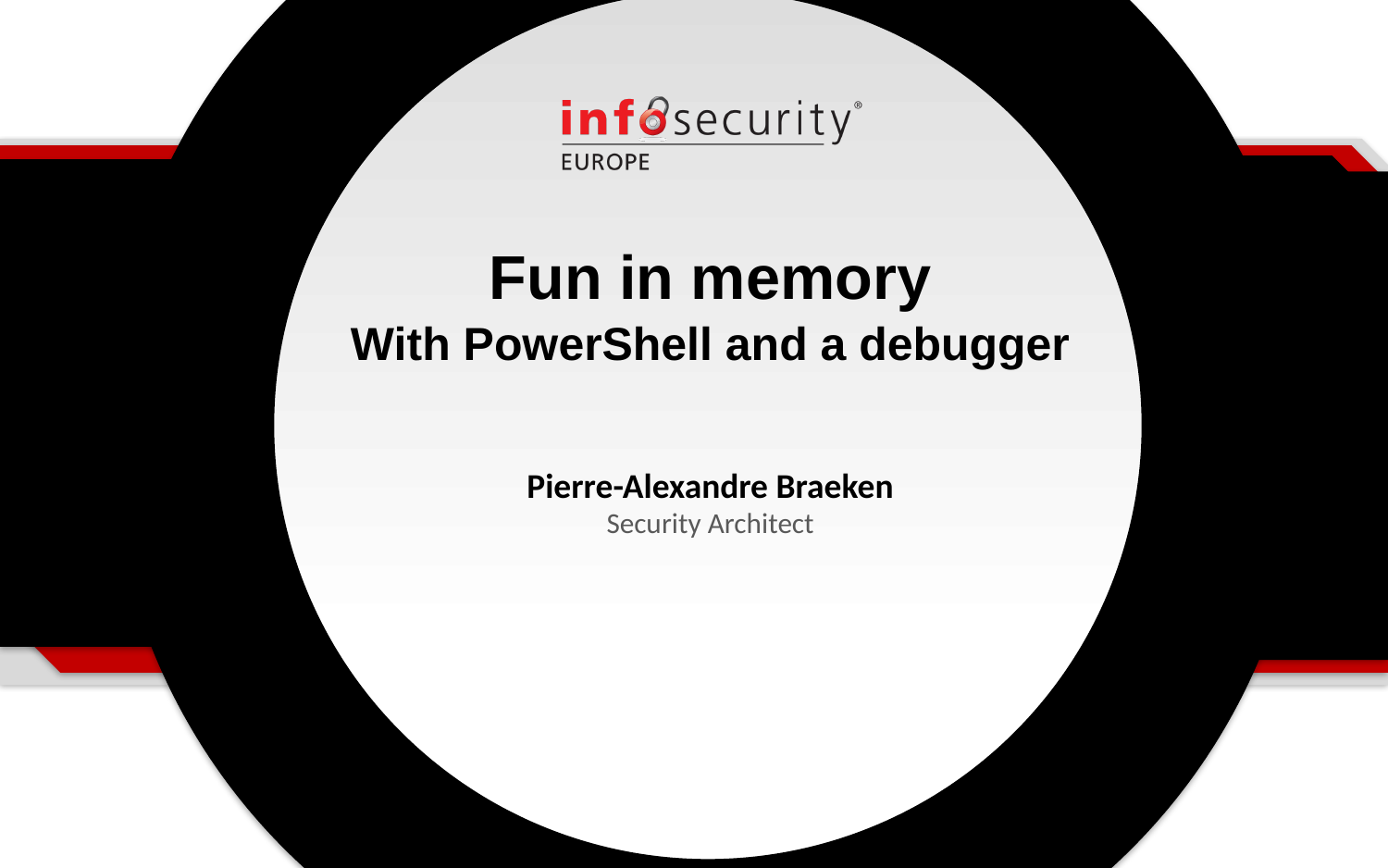

Fun in memory
With PowerShell and a debugger

Pierre-Alexandre Braeken
Security Architect